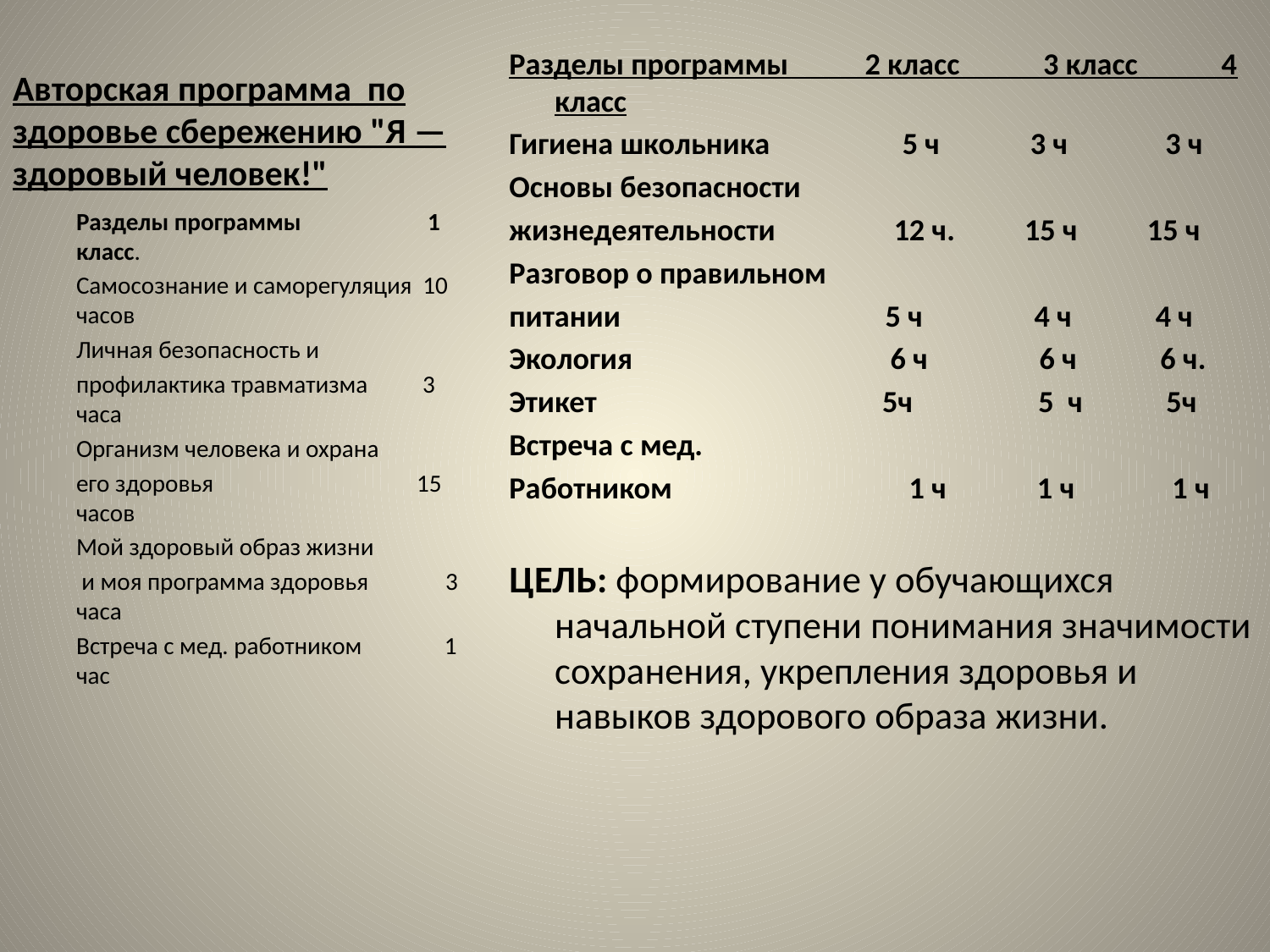

# Авторская программа  по здоровье сбережению "Я — здоровый человек!"
Разделы программы           2 класс            3 класс            4 класс
Гигиена школьника                   5 ч             3 ч              3 ч
Основы безопасности
жизнедеятельности                 12 ч.          15 ч          15 ч
Разговор о правильном
питании                                      5 ч                4 ч            4 ч
Экология                                     6 ч                6 ч            6 ч.
Этикет                                         5ч                  5  ч            5ч
Встреча с мед.
Работником                                  1 ч             1 ч              1 ч

ЦЕЛЬ: формирование у обучающихся начальной ступени понимания значимости сохранения, укрепления здоровья и навыков здорового образа жизни.

Разделы программы                       1 класс.
Самосознание и саморегуляция  10 часов
Личная безопасность и
профилактика травматизма          3 часа
Организм человека и охрана
его здоровья                                     15 часов
Мой здоровый образ жизни
 и моя программа здоровья              3 часа
Встреча с мед. работником               1 час